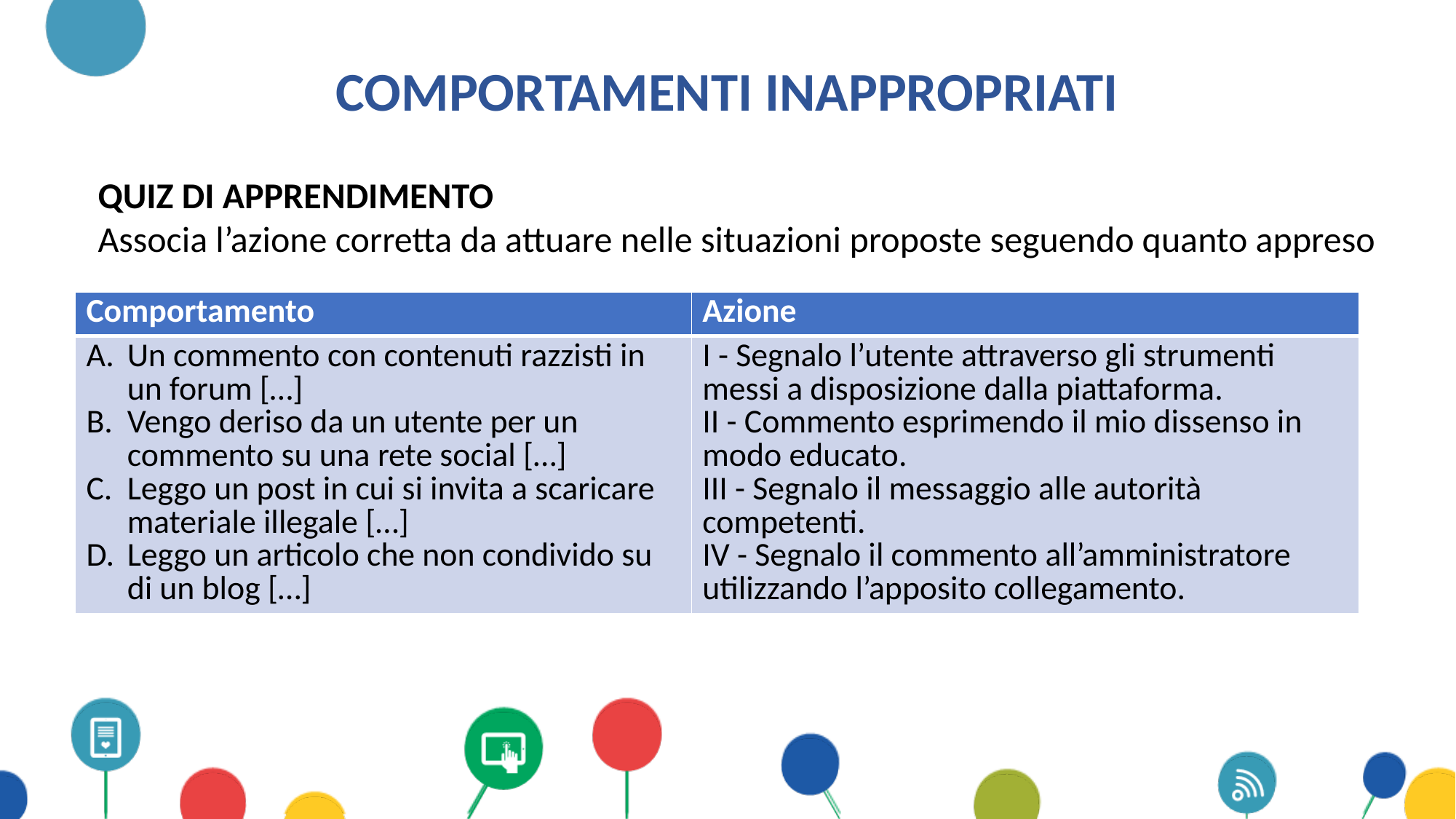

# Comportamenti inappropriati
QUIZ DI APPRENDIMENTO
Associa l’azione corretta da attuare nelle situazioni proposte seguendo quanto appreso

| Comportamento | Azione |
| --- | --- |
| Un commento con contenuti razzisti in un forum […] Vengo deriso da un utente per un commento su una rete social […] Leggo un post in cui si invita a scaricare materiale illegale […] Leggo un articolo che non condivido su di un blog […] | I - Segnalo l’utente attraverso gli strumenti messi a disposizione dalla piattaforma. II - Commento esprimendo il mio dissenso in modo educato. III - Segnalo il messaggio alle autorità competenti. IV - Segnalo il commento all’amministratore utilizzando l’apposito collegamento. |